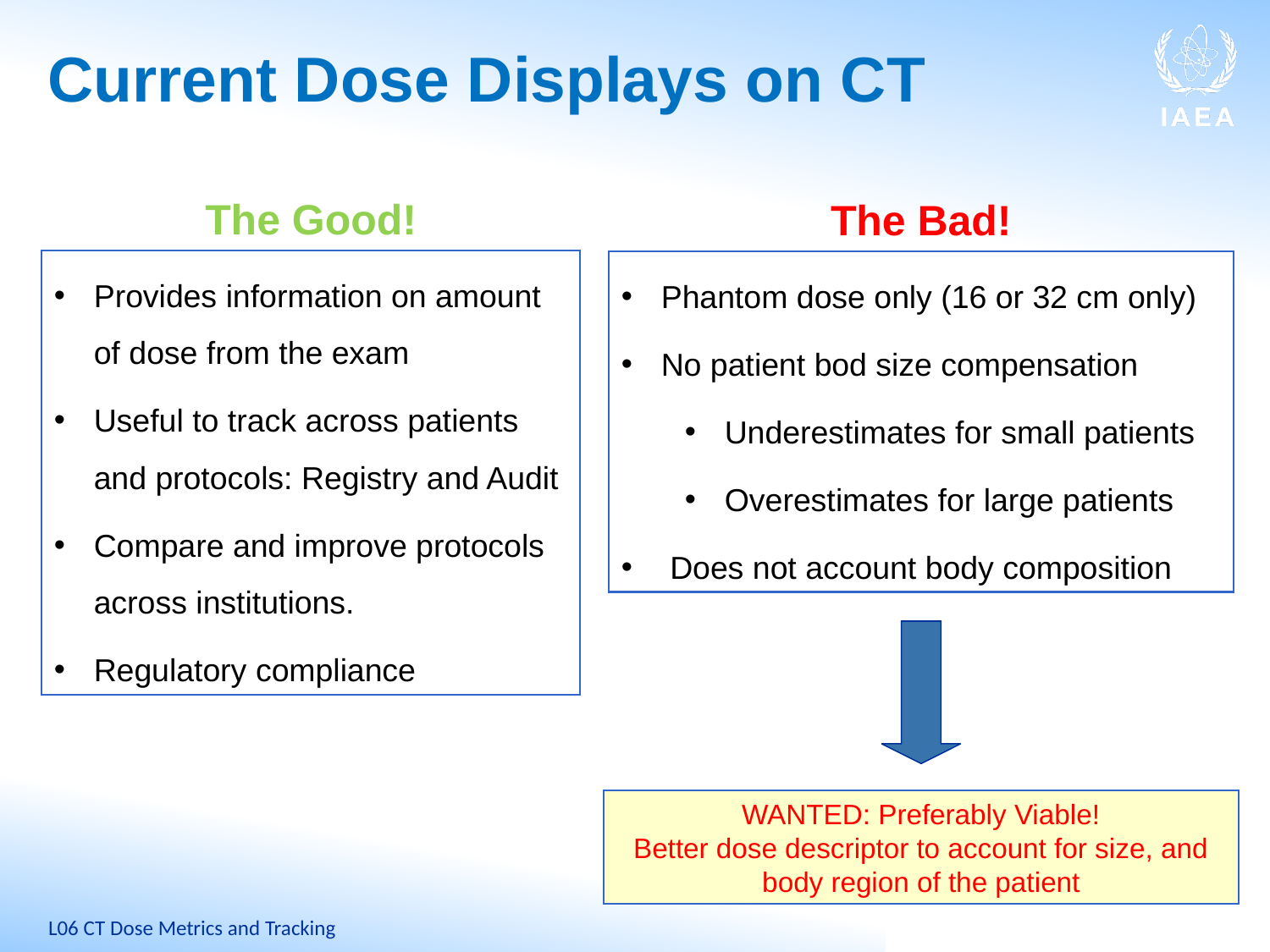

# Current Dose Displays on CT

The Good!
The Bad!
Provides information on amount of dose from the exam
Useful to track across patients and protocols: Registry and Audit
Compare and improve protocols across institutions.
Regulatory compliance
Phantom dose only (16 or 32 cm only)
No patient bod size compensation
Underestimates for small patients
Overestimates for large patients
 Does not account body composition

WANTED: Preferably Viable!
Better dose descriptor to account for size, and body region of the patient